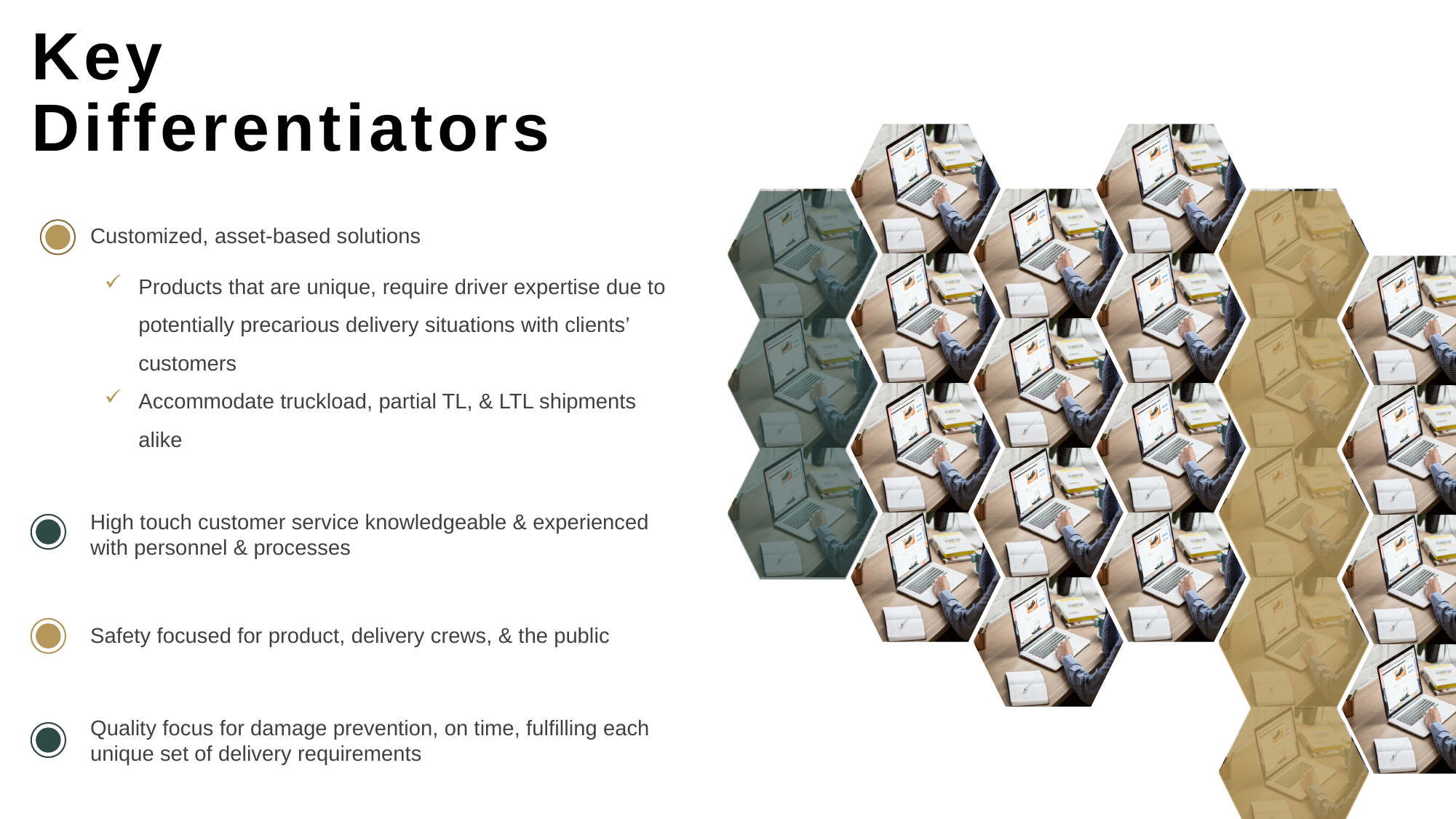

# Key Differentiators

Customized, asset-based solutions

Products that are unique, require driver expertise due to potentially precarious delivery situations with clients’ customers
Accommodate truckload, partial TL, & LTL shipments alike

High touch customer service knowledgeable & experienced with personnel & processes

Safety focused for product, delivery crews, & the public

Quality focus for damage prevention, on time, fulfilling each unique set of delivery requirements